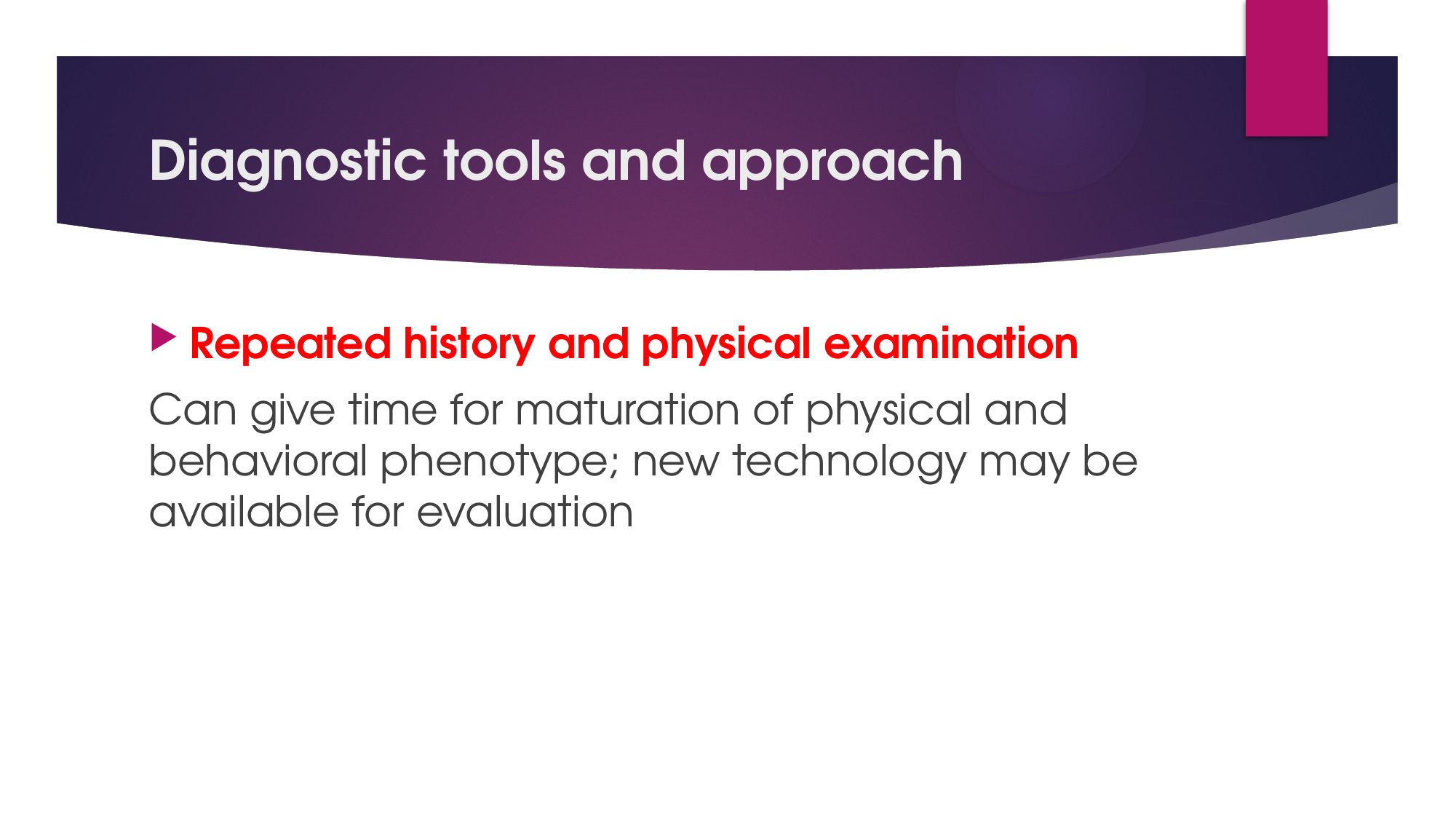

# Diagnostic tools and approach
Repeated history and physical examination
Can give time for maturation of physical and behavioral phenotype; new technology may be available for evaluation